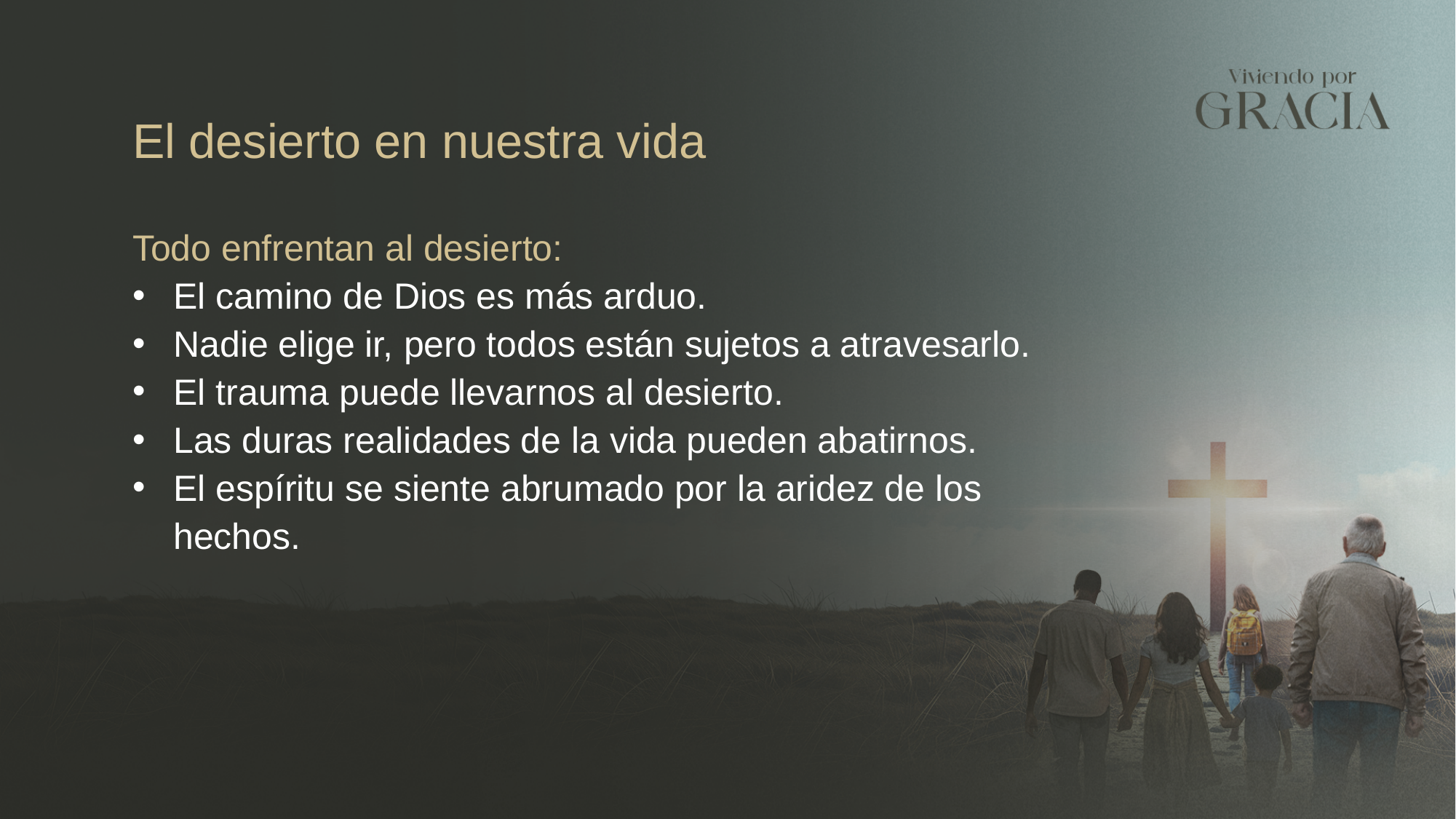

El desierto en nuestra vida
Todo enfrentan al desierto:
El camino de Dios es más arduo.
Nadie elige ir, pero todos están sujetos a atravesarlo.
El trauma puede llevarnos al desierto.
Las duras realidades de la vida pueden abatirnos.
El espíritu se siente abrumado por la aridez de los hechos.